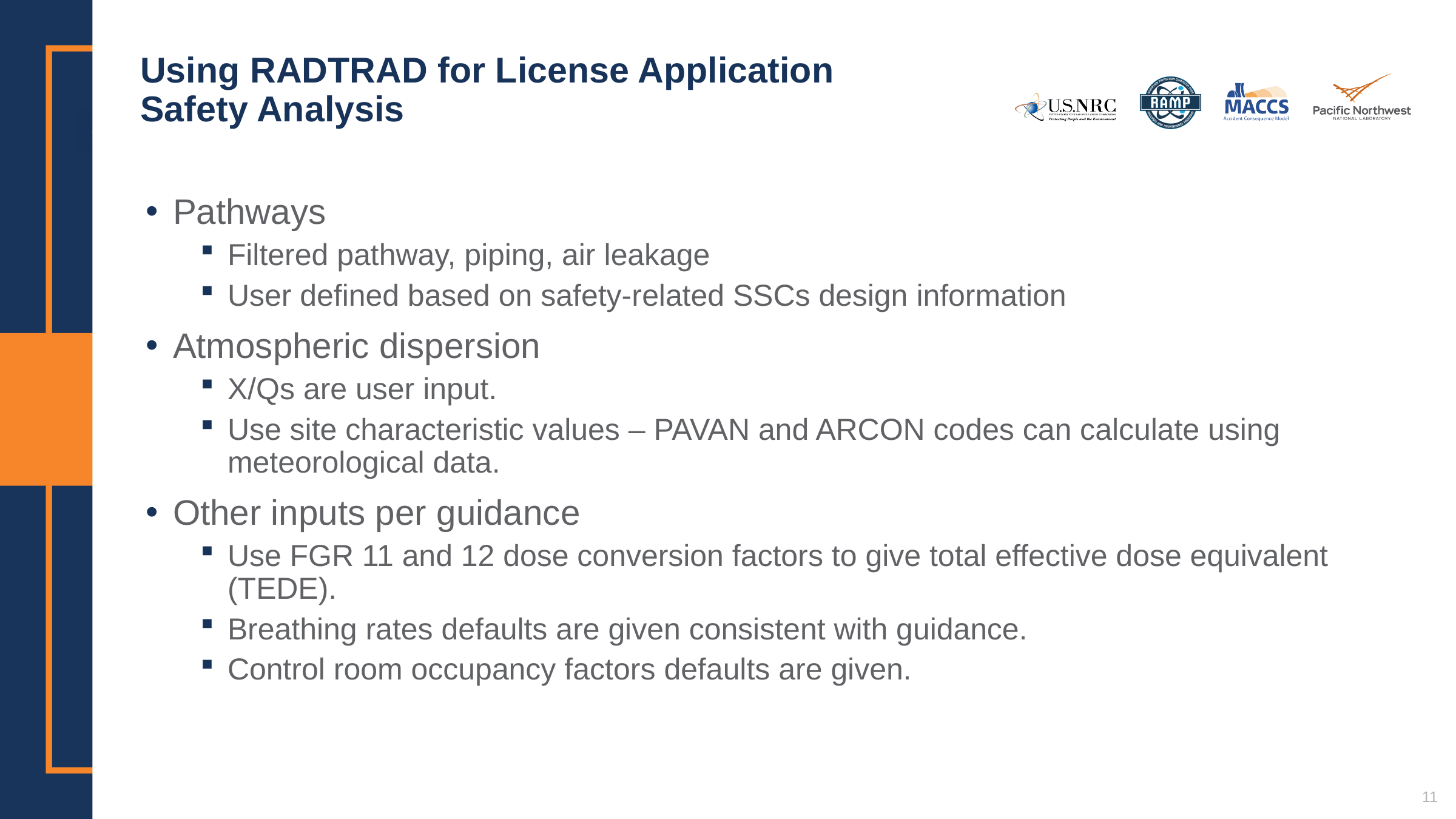

# Using RADTRAD for License Application Safety Analysis
Pathways
Filtered pathway, piping, air leakage
User defined based on safety-related SSCs design information
Atmospheric dispersion
X/Qs are user input.
Use site characteristic values – PAVAN and ARCON codes can calculate using meteorological data.
Other inputs per guidance
Use FGR 11 and 12 dose conversion factors to give total effective dose equivalent (TEDE).
Breathing rates defaults are given consistent with guidance.
Control room occupancy factors defaults are given.

11